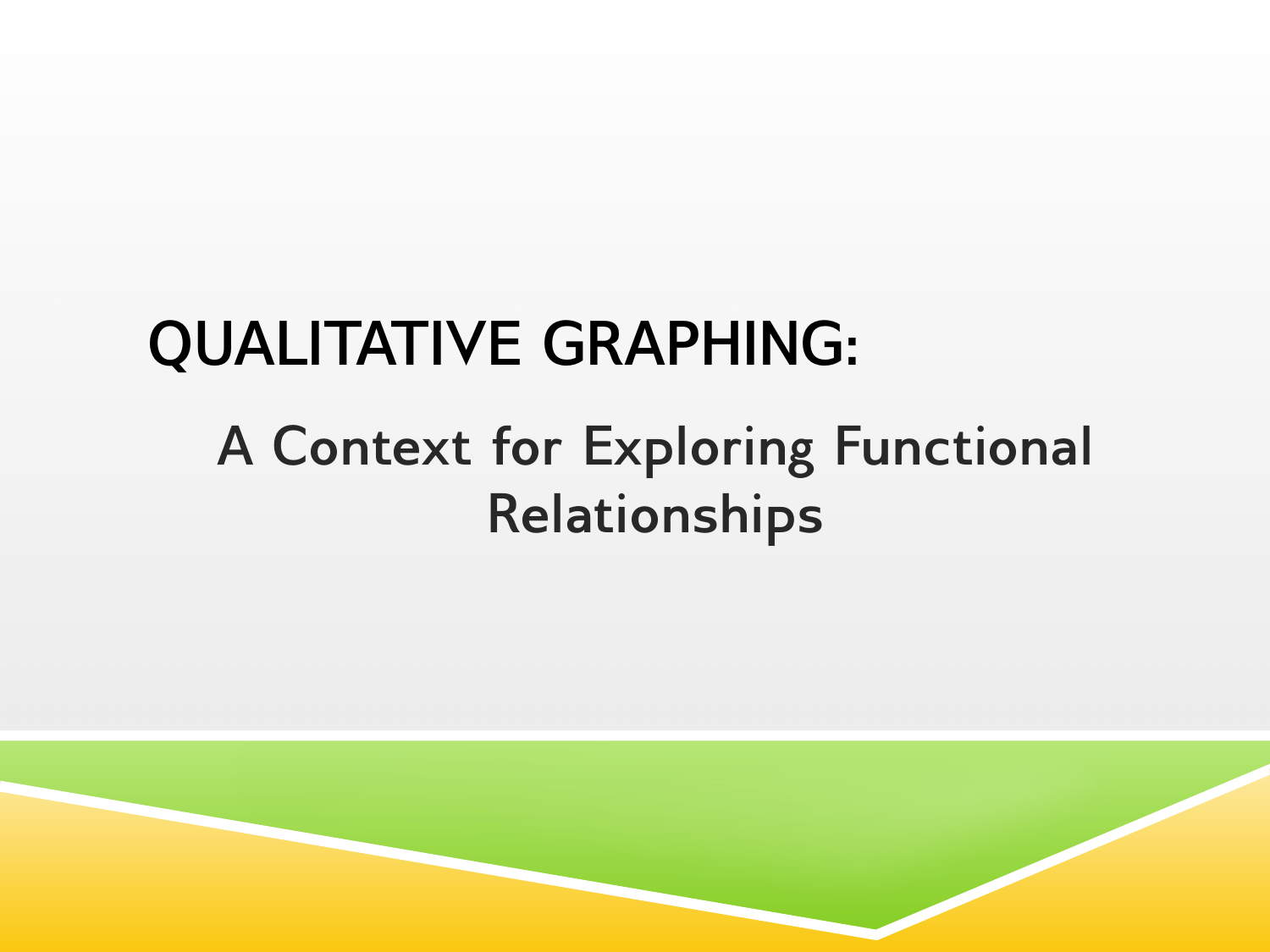

# Qualitative Graphing:
A Context for Exploring Functional Relationships